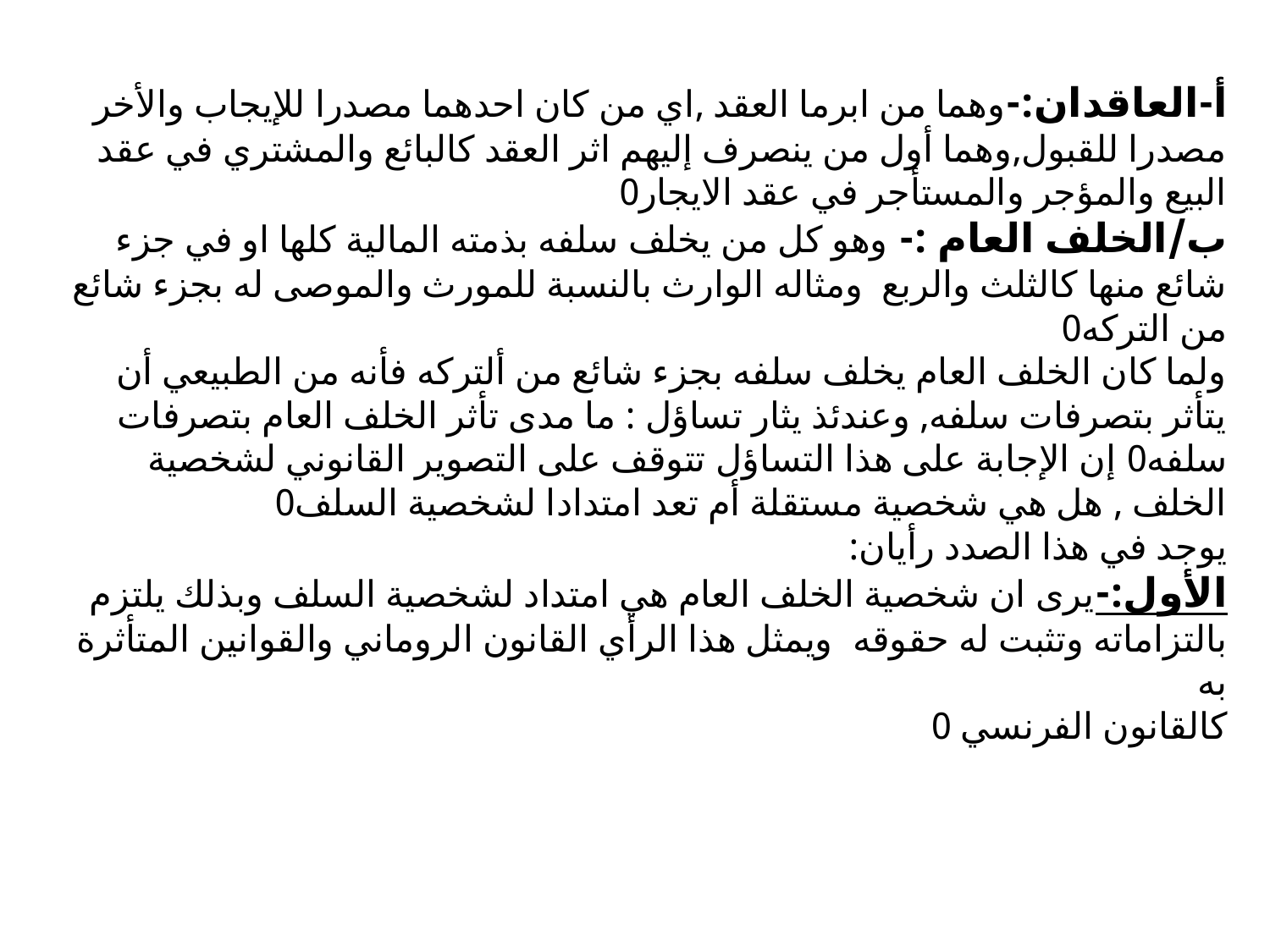

# أ-العاقدان:-وهما من ابرما العقد ,اي من كان احدهما مصدرا للإيجاب والأخر مصدرا للقبول,وهما أول من ينصرف إليهم اثر العقد كالبائع والمشتري في عقد البيع والمؤجر والمستأجر في عقد الايجار0 ب/الخلف العام :- وهو كل من يخلف سلفه بذمته المالية كلها او في جزء شائع منها كالثلث والربع  ومثاله الوارث بالنسبة للمورث والموصى له بجزء شائع من التركه0 ولما كان الخلف العام يخلف سلفه بجزء شائع من ألتركه فأنه من الطبيعي أن يتأثر بتصرفات سلفه, وعندئذ يثار تساؤل : ما مدى تأثر الخلف العام بتصرفات سلفه0 إن الإجابة على هذا التساؤل تتوقف على التصوير القانوني لشخصية الخلف , هل هي شخصية مستقلة أم تعد امتدادا لشخصية السلف0 يوجد في هذا الصدد رأيان: الأول:-يرى ان شخصية الخلف العام هي امتداد لشخصية السلف وبذلك يلتزم بالتزاماته وتثبت له حقوقه  ويمثل هذا الرأي القانون الروماني والقوانين المتأثرة به كالقانون الفرنسي 0